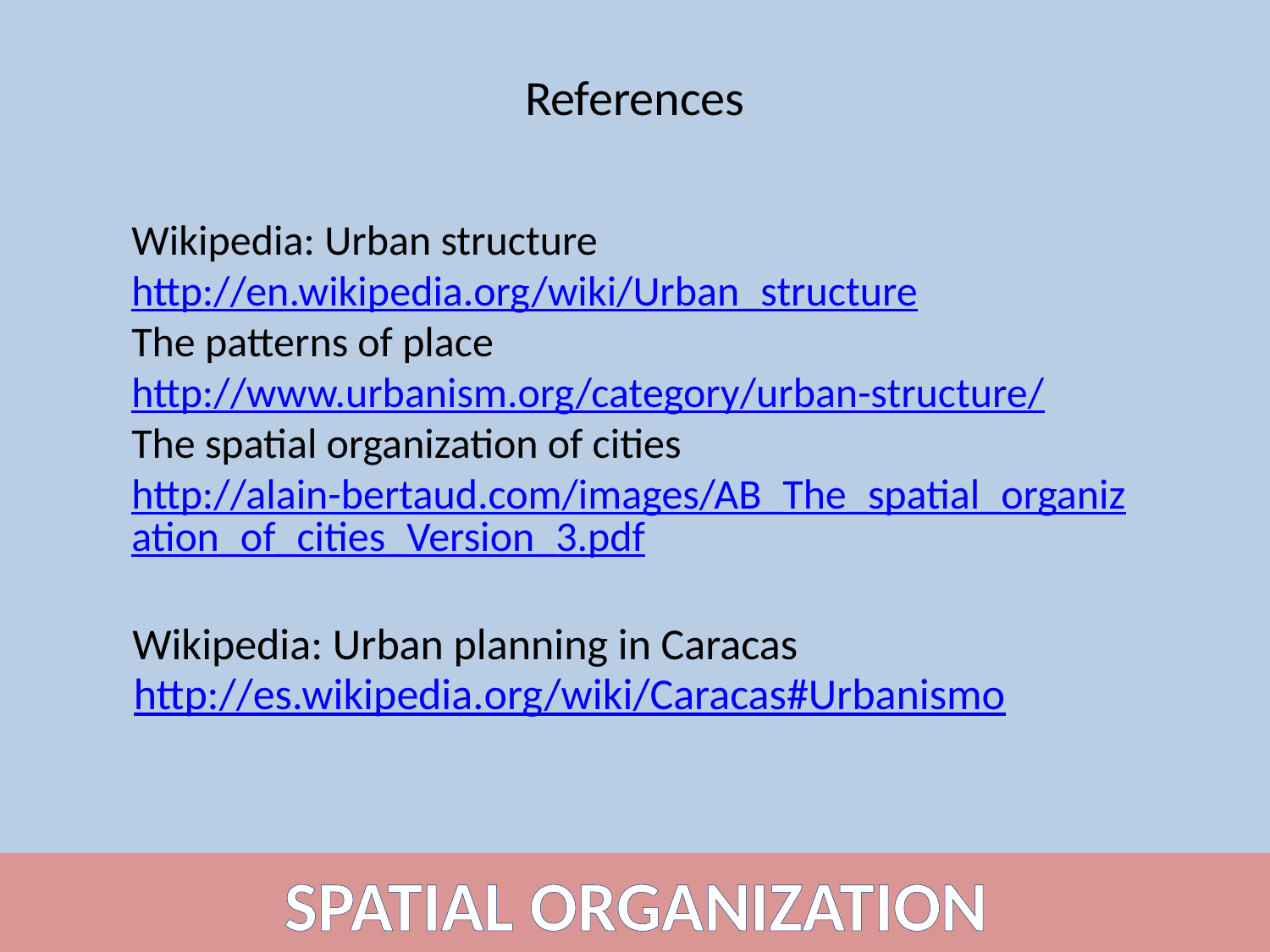

References
Wikipedia: Urban structure
http://en.wikipedia.org/wiki/Urban_structure
The patterns of place
http://www.urbanism.org/category/urban-structure/
The spatial organization of cities
http://alain-bertaud.com/images/AB_The_spatial_organization_of_cities_Version_3.pdf
Wikipedia: Urban planning in Caracas
http://es.wikipedia.org/wiki/Caracas#Urbanismo

SPATIAL ORGANIZATION